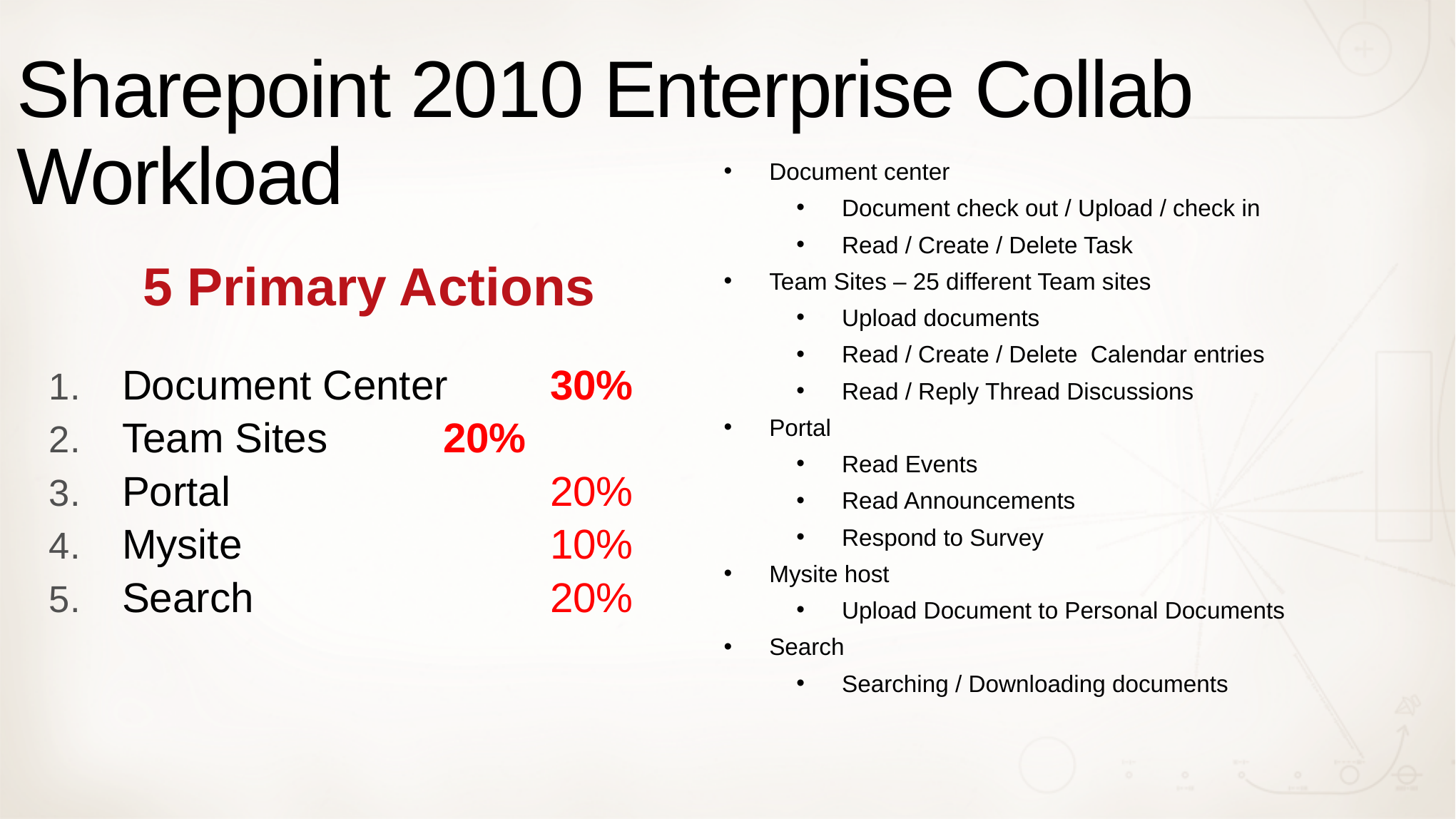

Sharepoint 2010 Enterprise Collab Workload
Document center
Document check out / Upload / check in
Read / Create / Delete Task
Team Sites – 25 different Team sites
Upload documents
Read / Create / Delete  Calendar entries
Read / Reply Thread Discussions
Portal
Read Events
Read Announcements
Respond to Survey
Mysite host
Upload Document to Personal Documents
Search
Searching / Downloading documents
5 Primary Actions

Document Center	30%
Team Sites		20%
Portal			20%
Mysite			10%
Search			20%